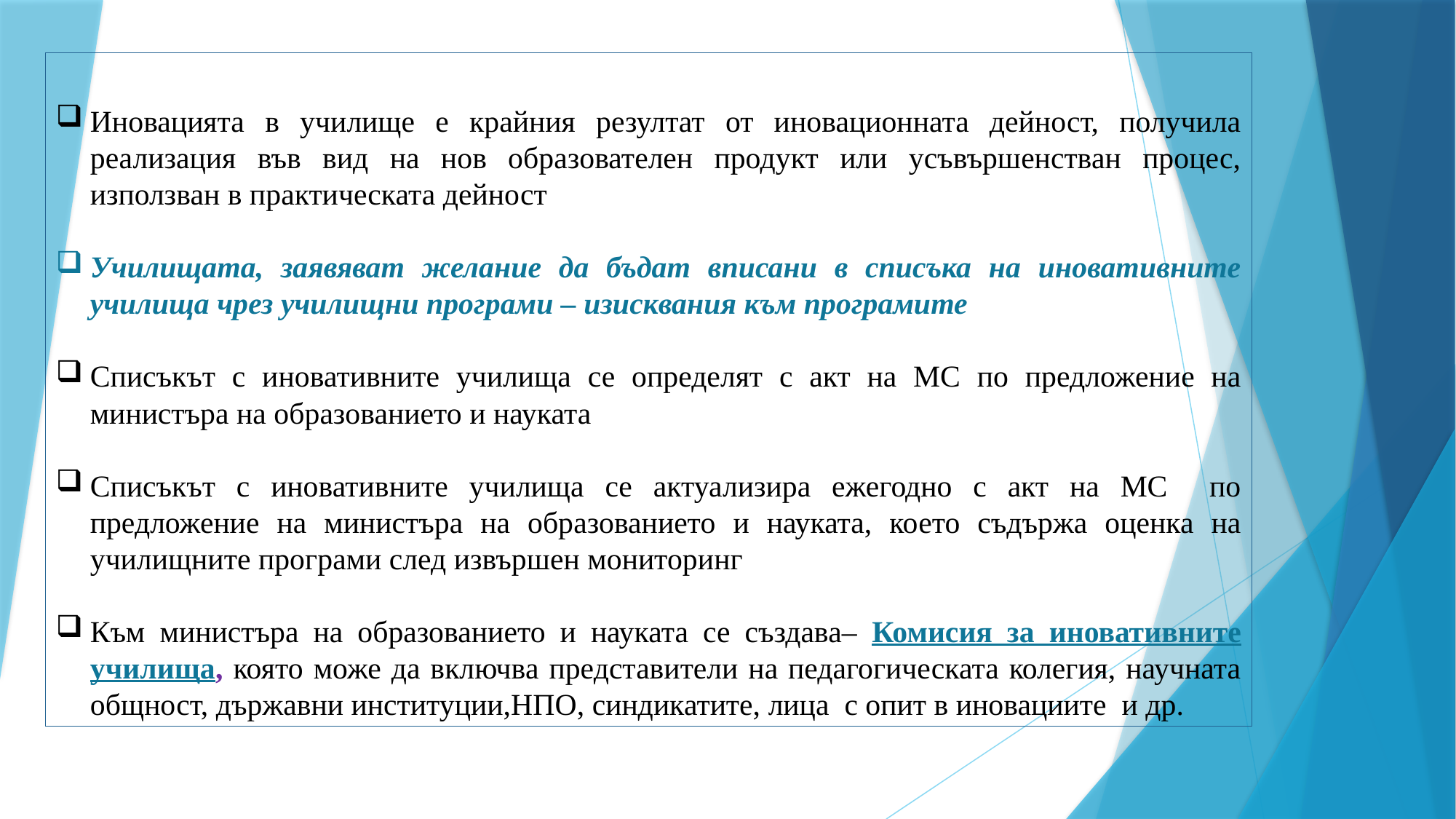

Иновацията в училище е крайния резултат от иновационната дейност, получила реализация във вид на нов образователен продукт или усъвършенстван процес, използван в практическата дейност

Училищата, заявяват желание да бъдат вписани в списъка на иновативните училища чрез училищни програми – изисквания към програмите

Списъкът с иновативните училища се определят с акт на МС по предложение на министъра на образованието и науката

Списъкът с иновативните училища се актуализира ежегодно с акт на МС  по предложение на министъра на образованието и науката, което съдържа оценка на училищните програми след извършен мониторинг

Към министъра на образованието и науката се създава– Комисия за иновативните училища, която може да включва представители на педагогическата колегия, научната общност, държавни институции,НПО, синдикатите, лица  с опит в иновациите  и др.
#
Иновативните  училища
Подпомагане на училищата по пътя към иновациите